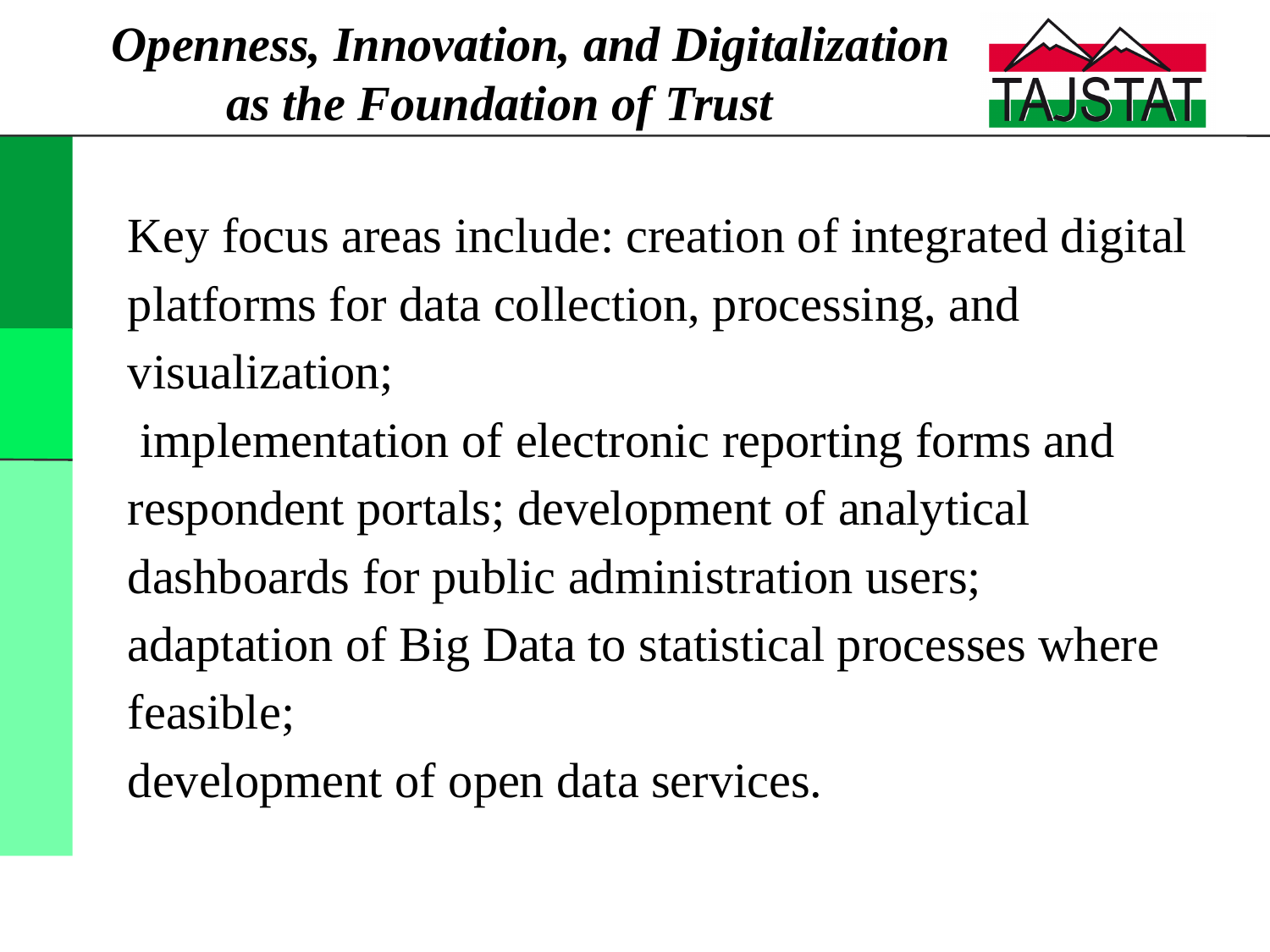

Openness, Innovation, and Digitalization as the Foundation of Trust
Key focus areas include: creation of integrated digital platforms for data collection, processing, and visualization;
 implementation of electronic reporting forms and respondent portals; development of analytical dashboards for public administration users;
adaptation of Big Data to statistical processes where feasible;
development of open data services.